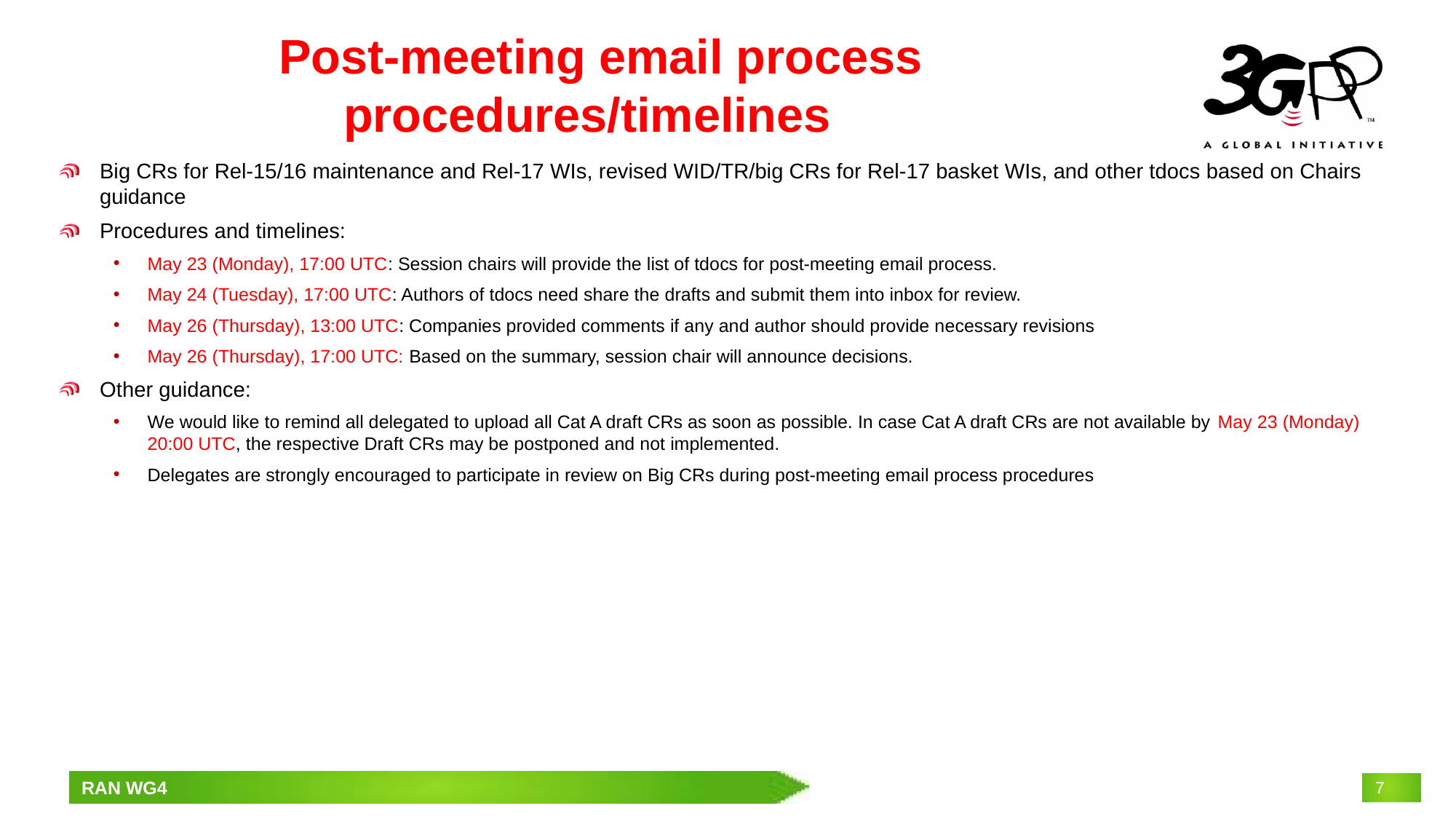

# Post-meeting email process procedures/timelines
Big CRs for Rel-15/16 maintenance and Rel-17 WIs, revised WID/TR/big CRs for Rel-17 basket WIs, and other tdocs based on Chairs guidance
Procedures and timelines:
May 23 (Monday), 17:00 UTC: Session chairs will provide the list of tdocs for post-meeting email process.
May 24 (Tuesday), 17:00 UTC: Authors of tdocs need share the drafts and submit them into inbox for review.
May 26 (Thursday), 13:00 UTC: Companies provided comments if any and author should provide necessary revisions
May 26 (Thursday), 17:00 UTC: Based on the summary, session chair will announce decisions.
Other guidance:
We would like to remind all delegated to upload all Cat A draft CRs as soon as possible. In case Cat A draft CRs are not available by May 23 (Monday) 20:00 UTC, the respective Draft CRs may be postponed and not implemented.
Delegates are strongly encouraged to participate in review on Big CRs during post-meeting email process procedures